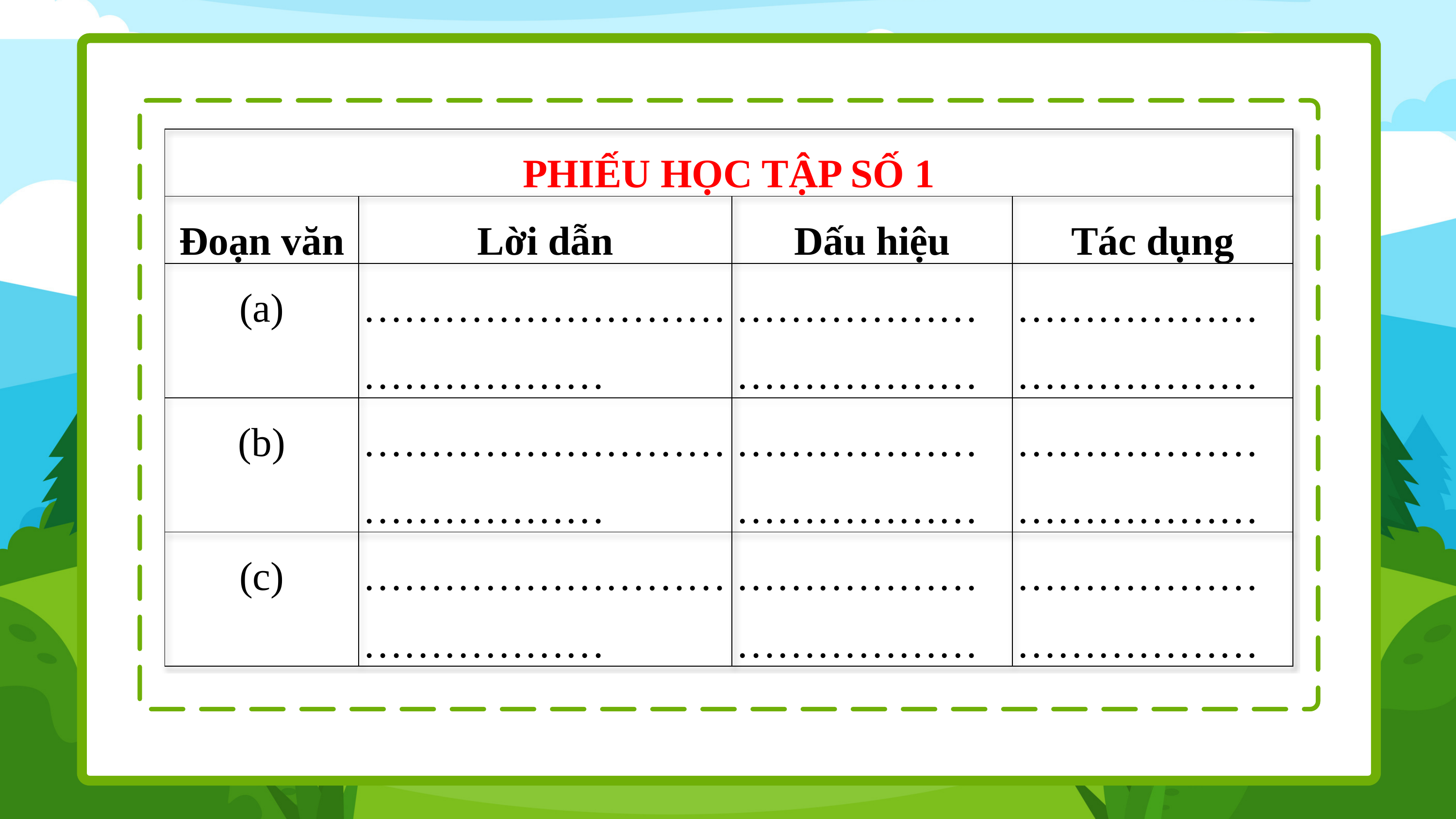

| PHIẾU HỌC TẬP SỐ 1 |  |  |  |
| --- | --- | --- | --- |
| Đoạn văn | Lời dẫn | Dấu hiệu | Tác dụng |
| (a) | ……………………………………… | ……………… ……………… | ……………… ……………… |
| (b) | ……………………………………… | ……………… ……………… | ……………… ……………… |
| (c) | ……………………………………… | ……………… ……………… | ……………… ……………… |